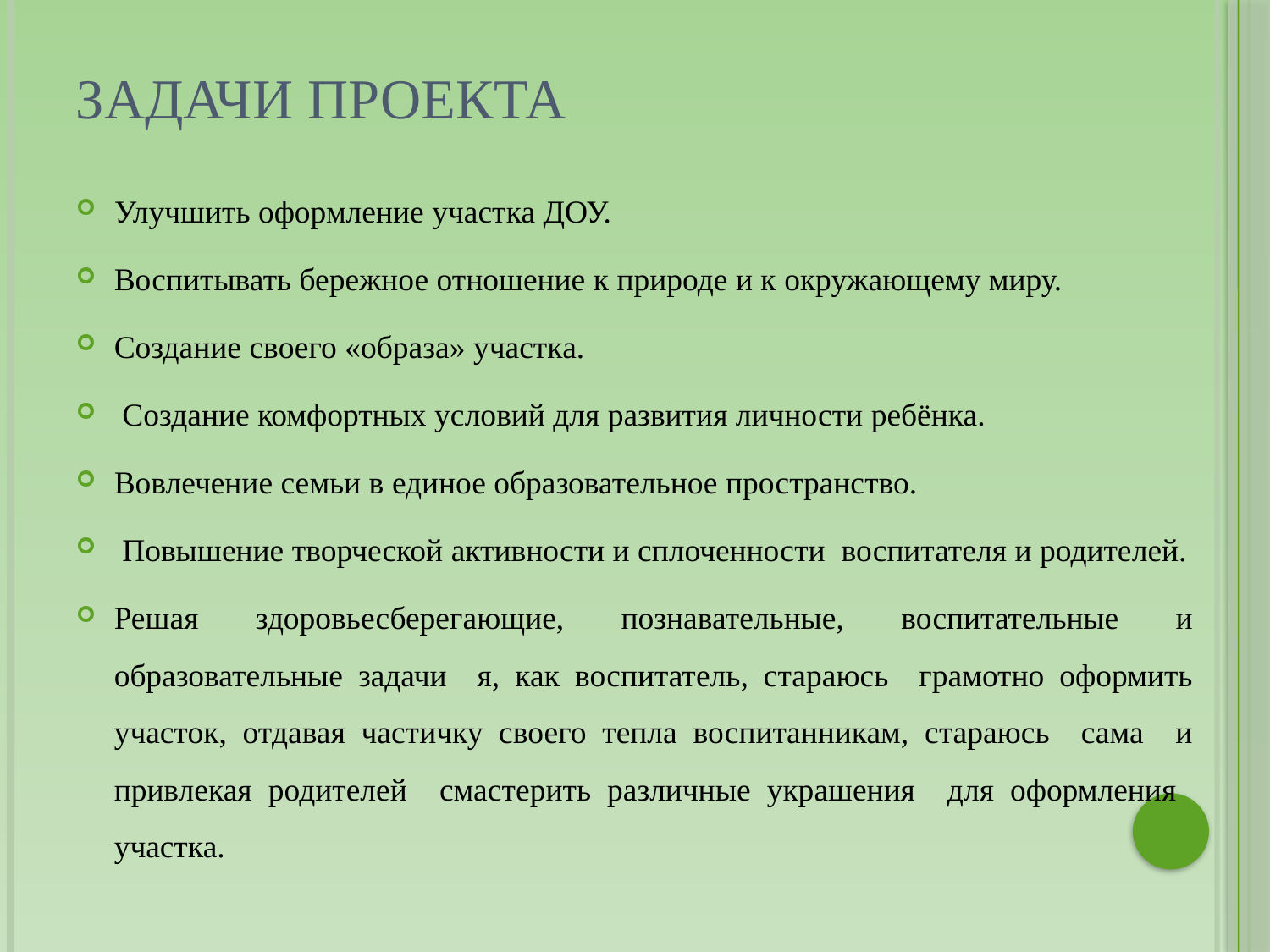

# Задачи проекта
Улучшить оформление участка ДОУ.
Воспитывать бережное отношение к природе и к окружающему миру.
Создание своего «образа» участка.
 Создание комфортных условий для развития личности ребёнка.
Вовлечение семьи в единое образовательное пространство.
 Повышение творческой активности и сплоченности  воспитателя и родителей.
Решая здоровьесберегающие, познавательные, воспитательные и образовательные задачи  я, как воспитатель, стараюсь  грамотно оформить участок, отдавая частичку своего тепла воспитанникам, стараюсь  сама  и привлекая родителей  смастерить различные украшения  для оформления  участка.